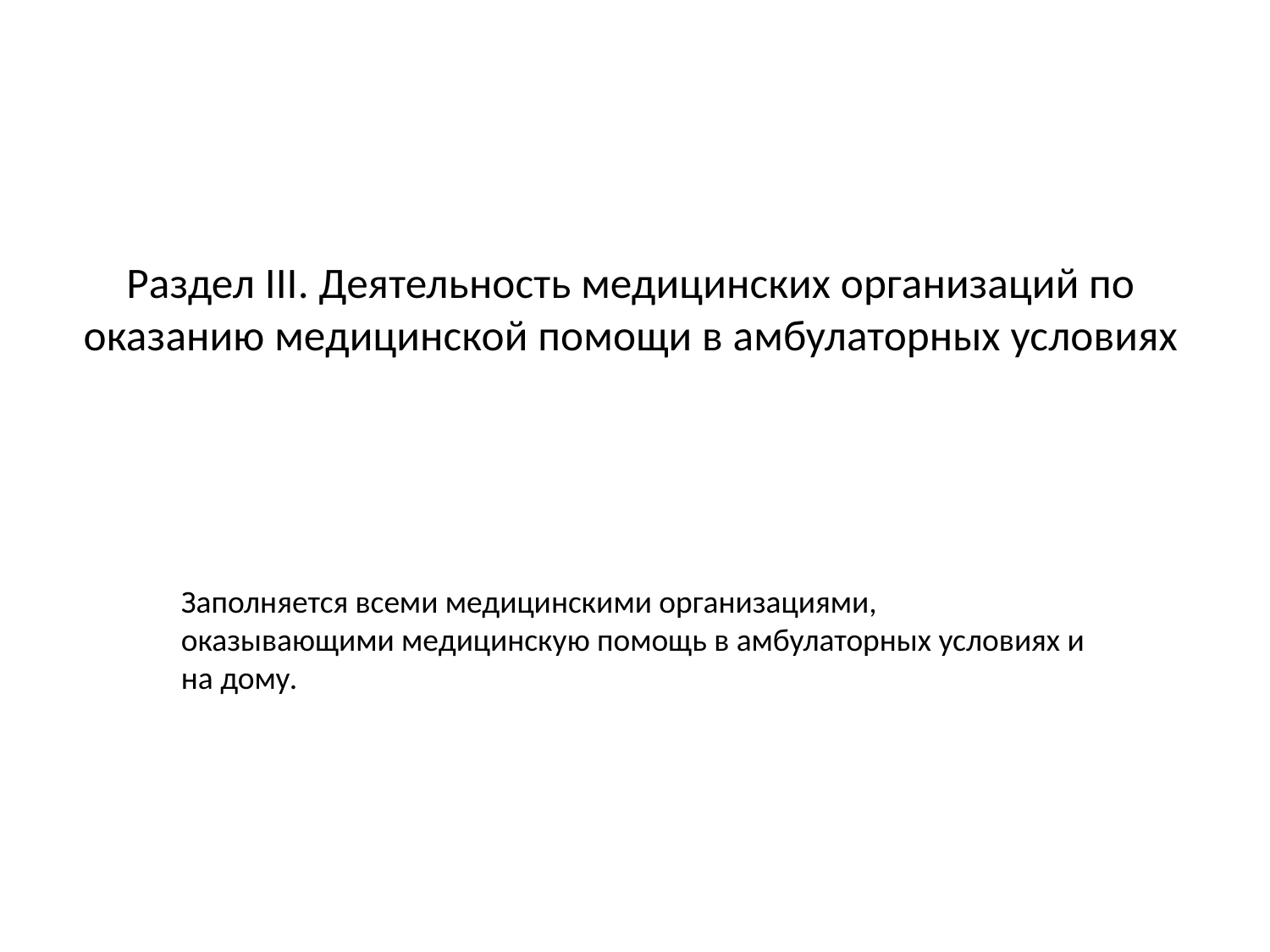

# Раздел III. Деятельность медицинских организаций по оказанию медицинской помощи в амбулаторных условиях
Заполняется всеми медицинскими организациями, оказывающими медицинскую помощь в амбулаторных условиях и на дому.